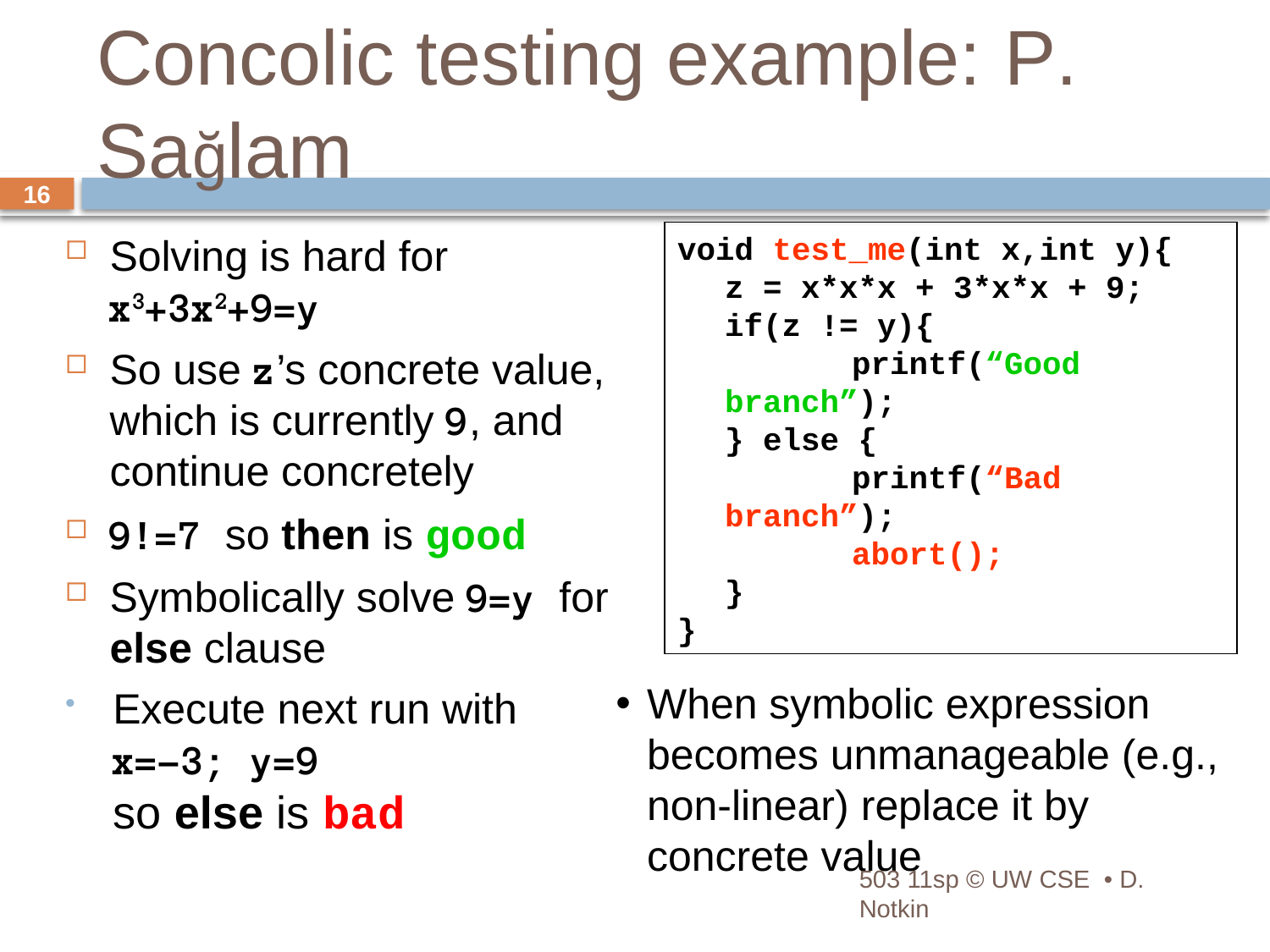

# Concolic testing example: P. Sağlam
16
Solving is hard for
x3+3x2+9=y
So use z’s concrete value, which is currently 9, and continue concretely
9!=7 so then is good
Symbolically solve 9=y for else clause
Execute next run with
x=-3; y=9
so else is bad

void test_me(int x,int y){
	z = x*x*x + 3*x*x + 9;
	if(z != y){
		printf(“Good branch”);
	} else {
		printf(“Bad branch”);
		abort();
	}
}
When symbolic expression becomes unmanageable (e.g., non-linear) replace it by concrete value
503 11sp © UW CSE  • D. Notkin